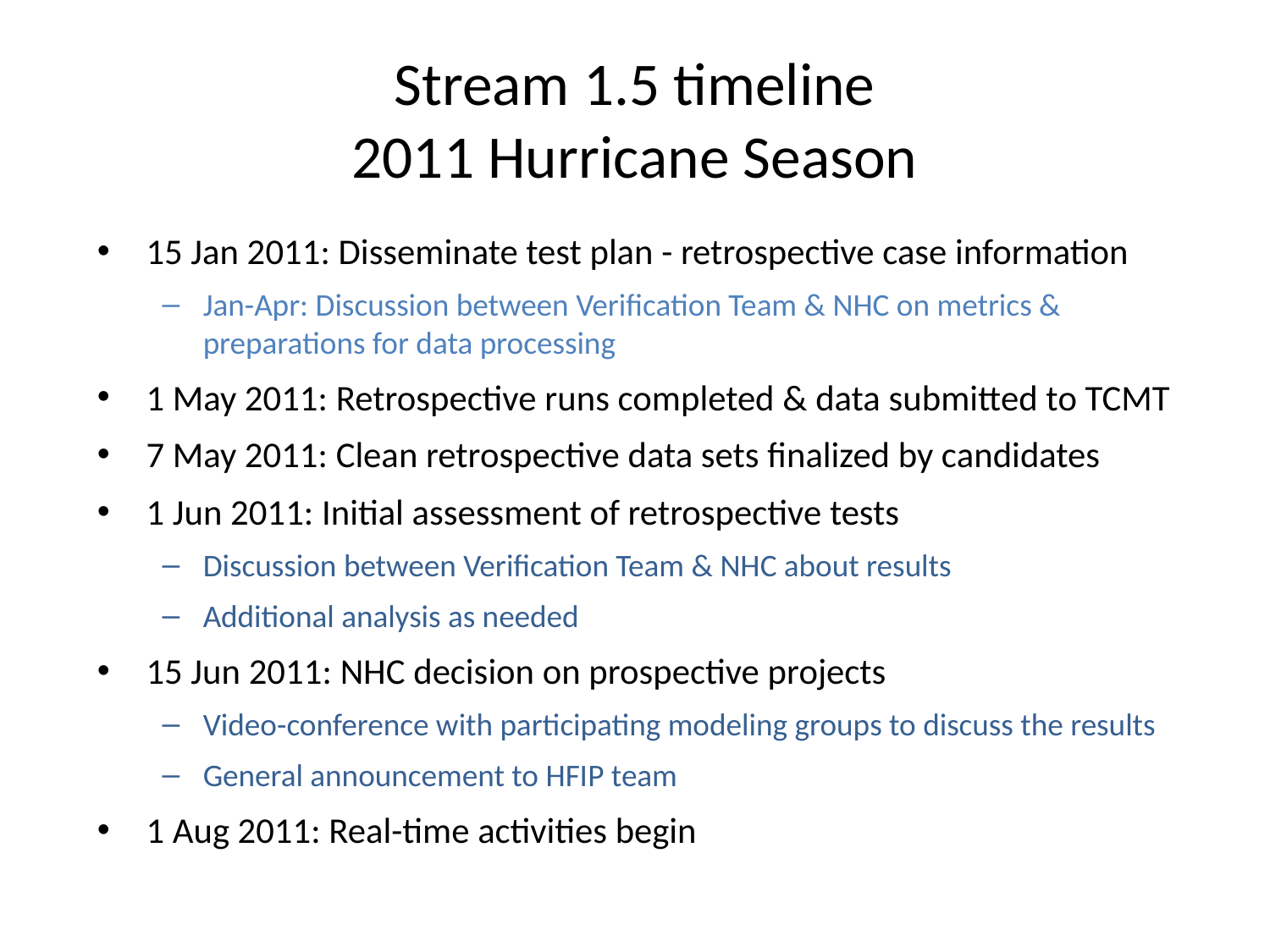

# Stream 1.5 timeline 2011 Hurricane Season
15 Jan 2011: Disseminate test plan - retrospective case information
Jan-Apr: Discussion between Verification Team & NHC on metrics & preparations for data processing
1 May 2011: Retrospective runs completed & data submitted to TCMT
7 May 2011: Clean retrospective data sets finalized by candidates
1 Jun 2011: Initial assessment of retrospective tests
Discussion between Verification Team & NHC about results
Additional analysis as needed
15 Jun 2011: NHC decision on prospective projects
Video-conference with participating modeling groups to discuss the results
General announcement to HFIP team
1 Aug 2011: Real-time activities begin